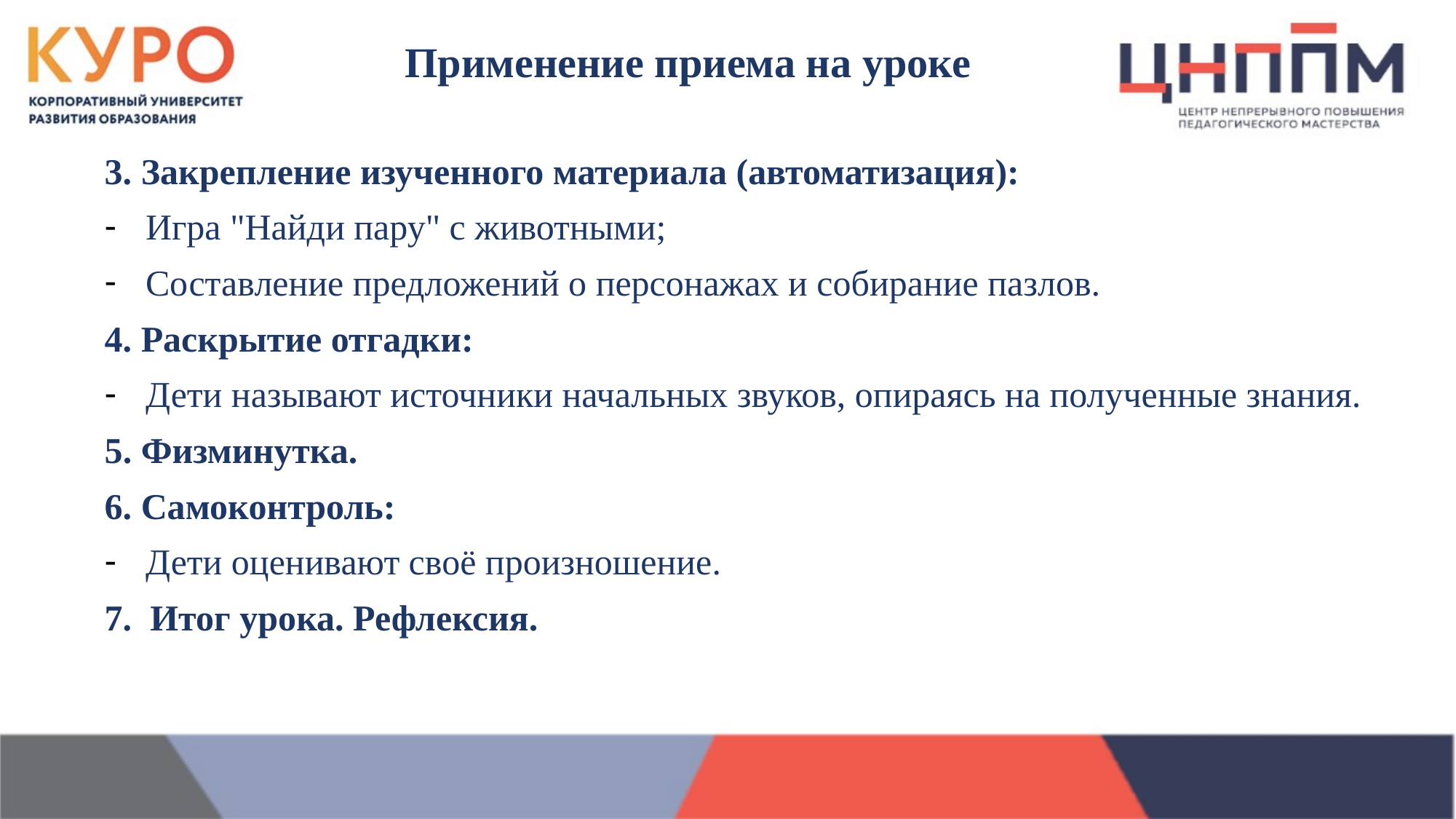

# Применение приема на уроке
3. Закрепление изученного материала (автоматизация):
Игра "Найди пару" с животными;
Составление предложений о персонажах и собирание пазлов.
4. Раскрытие отгадки:
Дети называют источники начальных звуков, опираясь на полученные знания.
5. Физминутка.
6. Самоконтроль:
Дети оценивают своё произношение.
7.  Итог урока. Рефлексия.